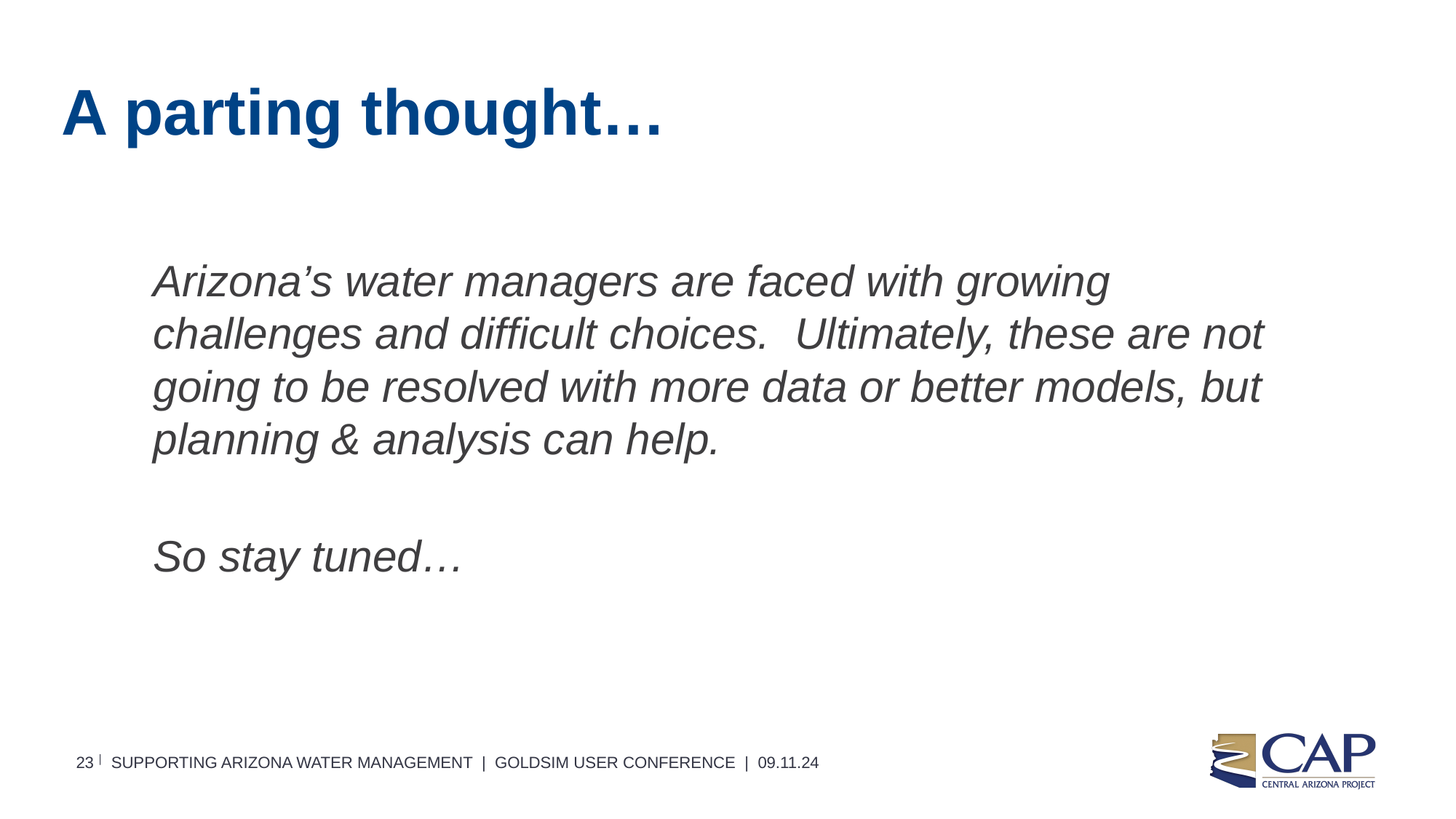

# A parting thought…
Arizona’s water managers are faced with growing challenges and difficult choices.  Ultimately, these are not going to be resolved with more data or better models, but planning & analysis can help.

So stay tuned…

23
Supporting Arizona Water Management  |  GoldSim User Conference  |  09.11.24